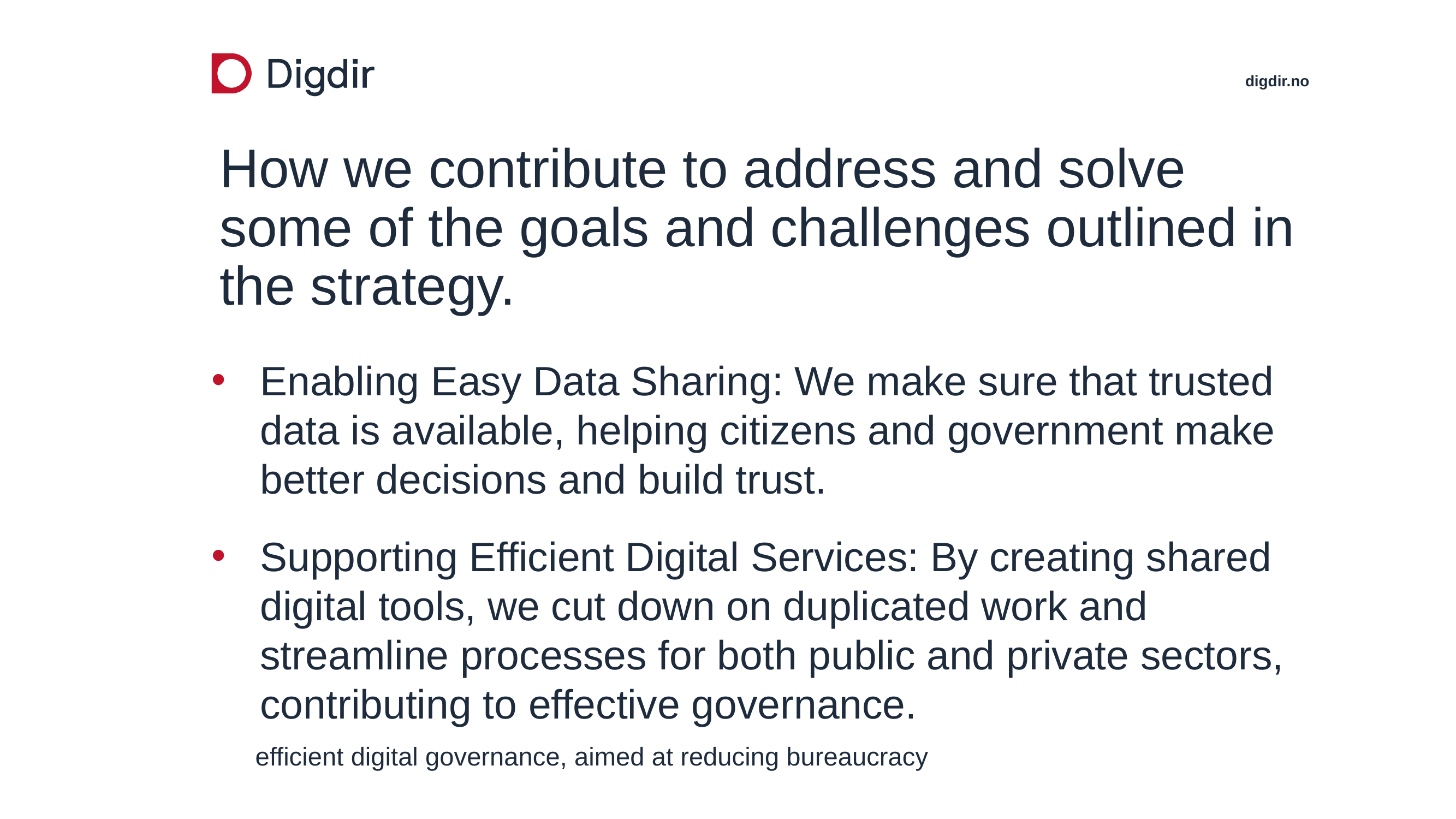

# How we contribute to address and solve some of the goals and challenges outlined in the strategy.
Enabling Easy Data Sharing: We make sure that trusted data is available, helping citizens and government make better decisions and build trust.
Supporting Efficient Digital Services: By creating shared digital tools, we cut down on duplicated work and streamline processes for both public and private sectors, contributing to effective governance.
efficient digital governance, aimed at reducing bureaucracy